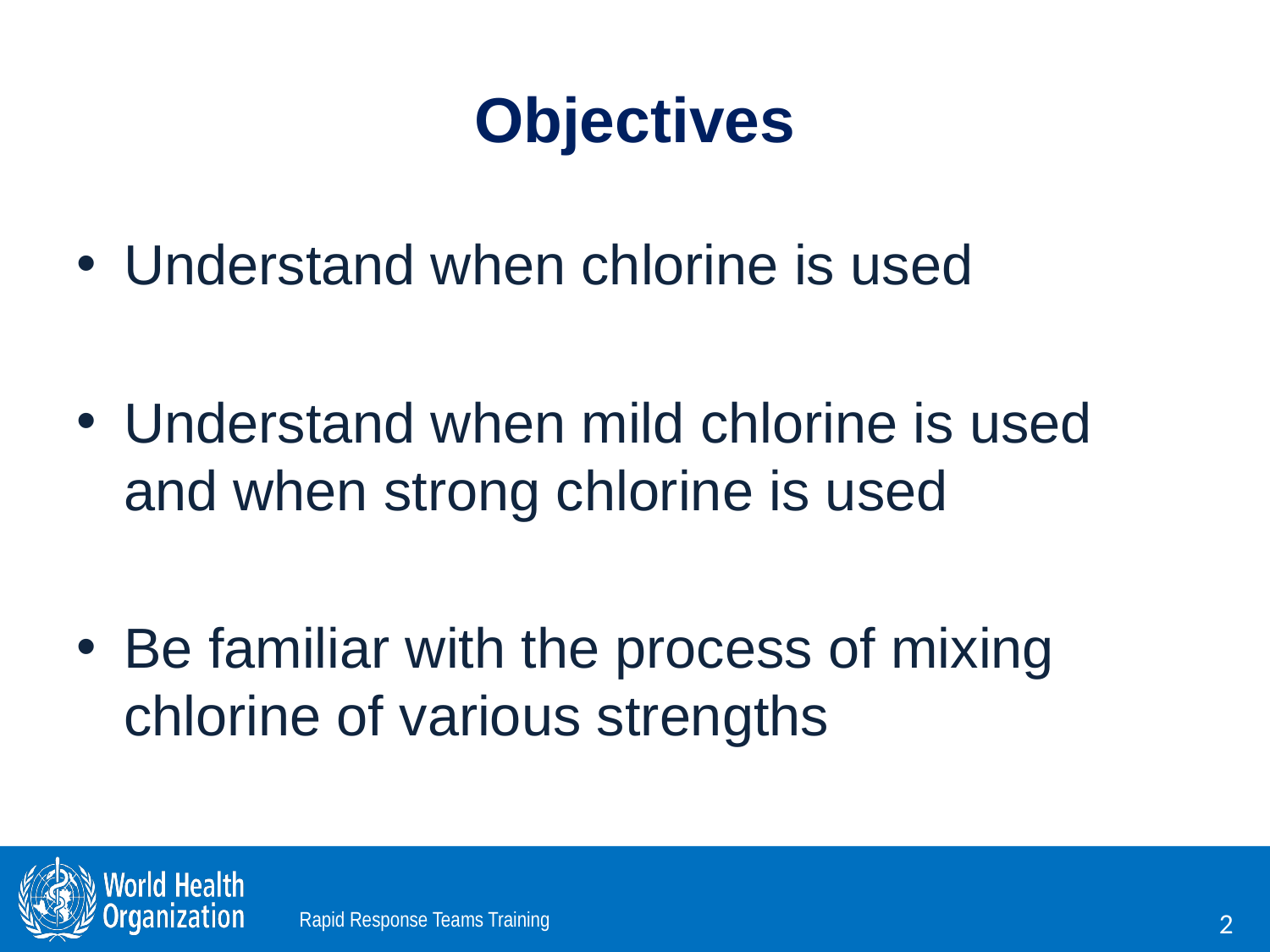

# Objectives
Understand when chlorine is used

Understand when mild chlorine is used and when strong chlorine is used

Be familiar with the process of mixing chlorine of various strengths